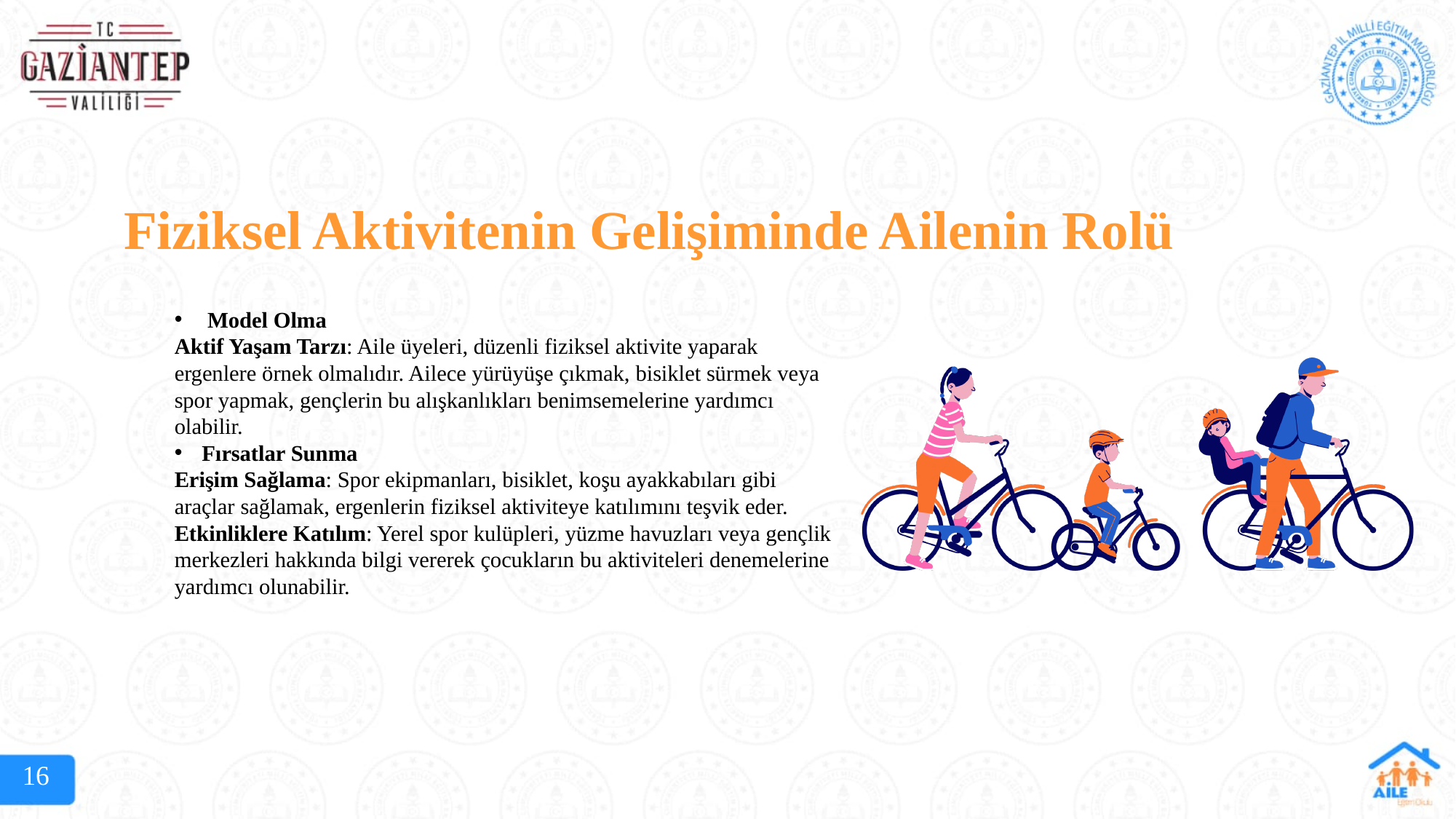

Fiziksel Aktivitenin Gelişiminde Ailenin Rolü
 Model Olma
Aktif Yaşam Tarzı: Aile üyeleri, düzenli fiziksel aktivite yaparak ergenlere örnek olmalıdır. Ailece yürüyüşe çıkmak, bisiklet sürmek veya spor yapmak, gençlerin bu alışkanlıkları benimsemelerine yardımcı olabilir.
Fırsatlar Sunma
Erişim Sağlama: Spor ekipmanları, bisiklet, koşu ayakkabıları gibi araçlar sağlamak, ergenlerin fiziksel aktiviteye katılımını teşvik eder.
Etkinliklere Katılım: Yerel spor kulüpleri, yüzme havuzları veya gençlik merkezleri hakkında bilgi vererek çocukların bu aktiviteleri denemelerine yardımcı olunabilir.

16